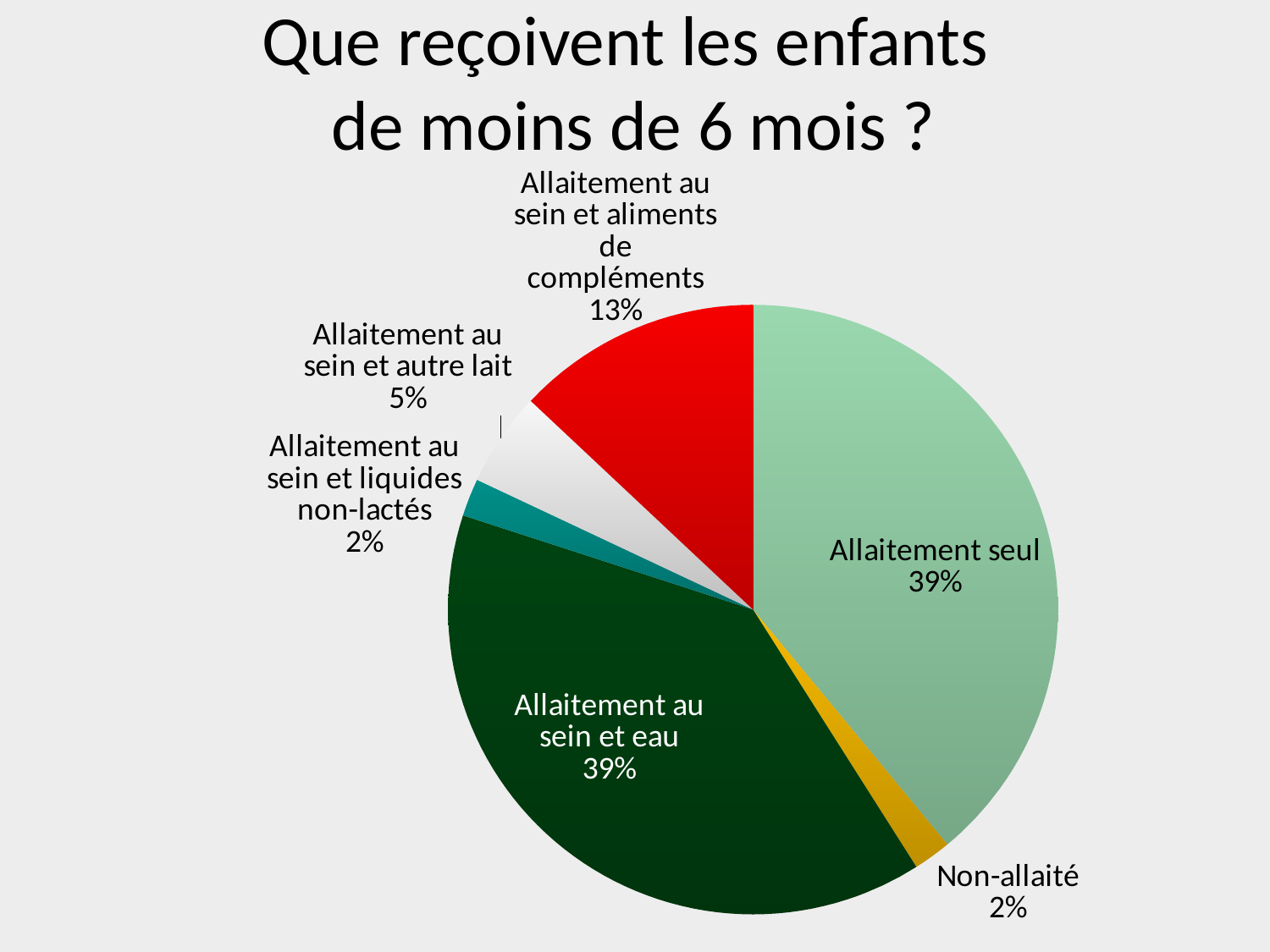

# Que reçoivent les enfants de moins de 6 mois ?

### Chart

| Category | Sales |
|---|---|
| Allaitement seul | 39.0 |
| Non-allaité | 2.0 |
| Allaitement au sein et eau | 39.0 |
| Allaitement au sein et liquides non-lactés | 2.0 |
| Allaitement au sein et autre lait | 5.0 |
| Allaitement au sein et aliments de compléments | 13.0 |